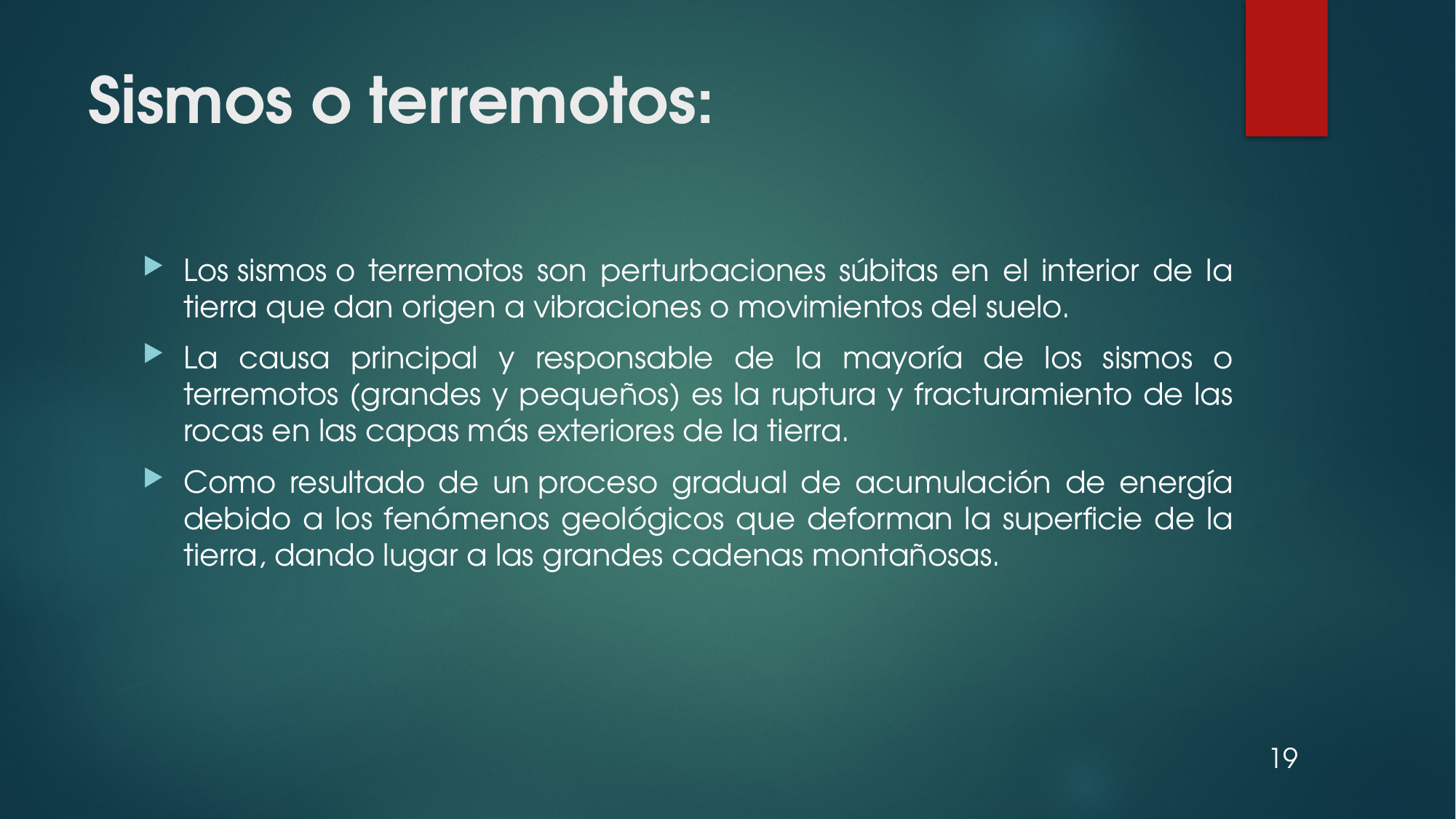

# Sismos o terremotos:
Los sismos o terremotos son perturbaciones súbitas en el interior de la tierra que dan origen a vibraciones o movimientos del suelo.
La causa principal y responsable de la mayoría de los sismos o terremotos (grandes y pequeños) es la ruptura y fracturamiento de las rocas en las capas más exteriores de la tierra.
Como resultado de un proceso gradual de acumulación de energía debido a los fenómenos geológicos que deforman la superficie de la tierra, dando lugar a las grandes cadenas montañosas.

19